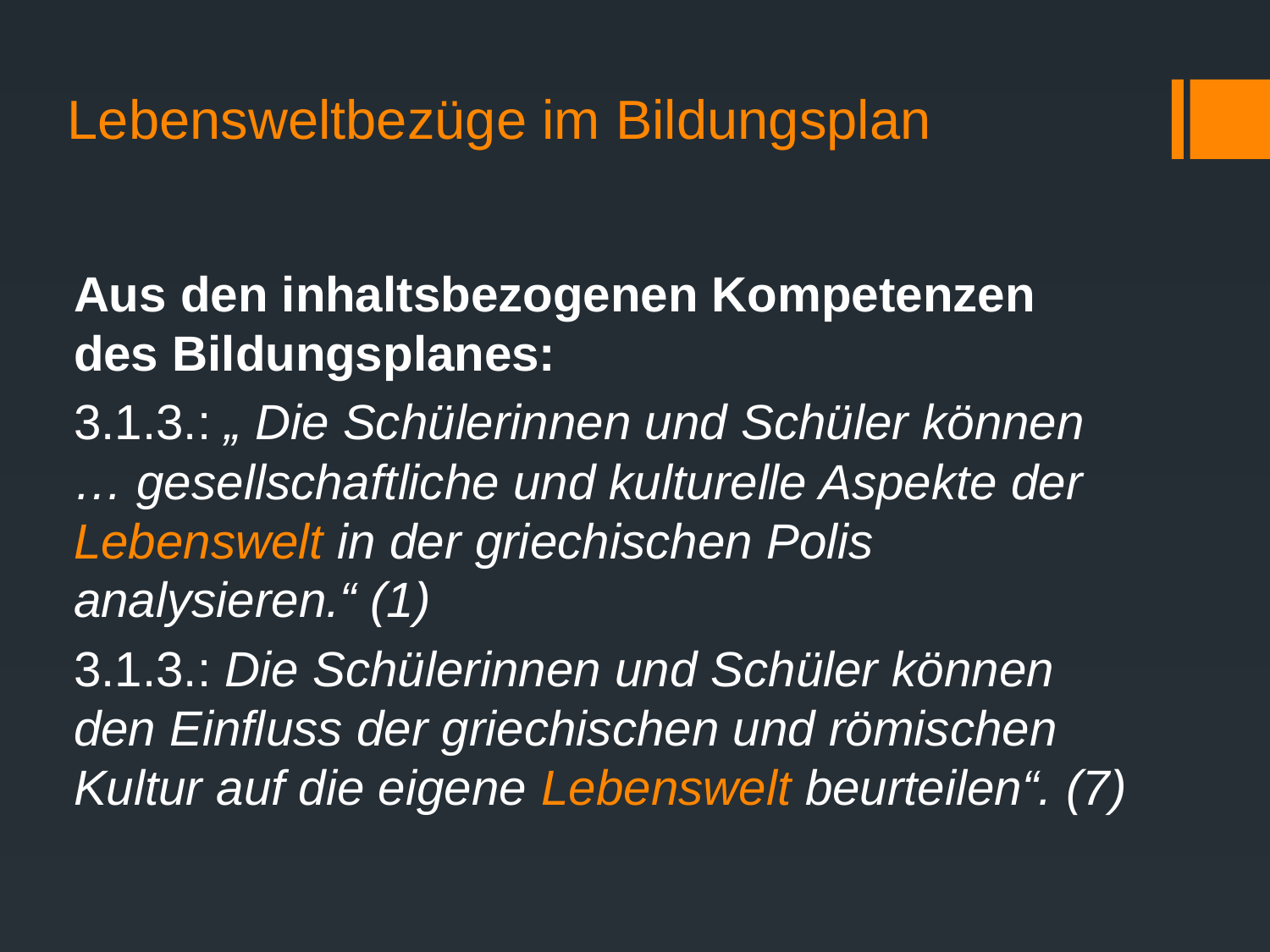

Lebensweltbezüge im Bildungsplan
Aus den inhaltsbezogenen Kompetenzen des Bildungsplanes:
3.1.3.: „ Die Schülerinnen und Schüler können … gesellschaftliche und kulturelle Aspekte der Lebenswelt in der griechischen Polis analysieren.“ (1)
3.1.3.: Die Schülerinnen und Schüler können den Einfluss der griechischen und römischen Kultur auf die eigene Lebenswelt beurteilen“. (7)